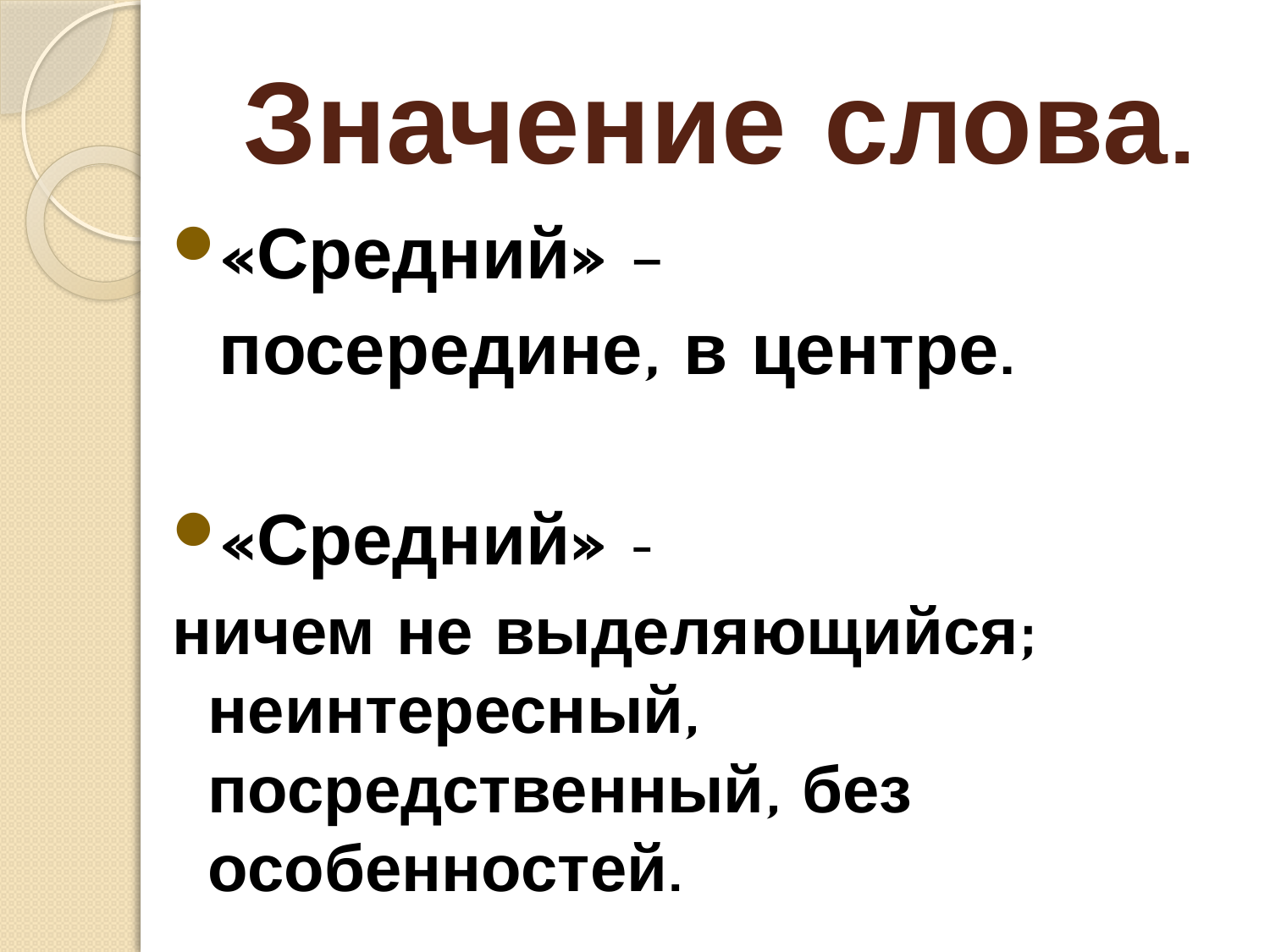

# Значение слова.
«Средний» –
  посередине, в центре.

«Средний» -
ничем не выделяющийся; неинтересный, посредственный, без особенностей.